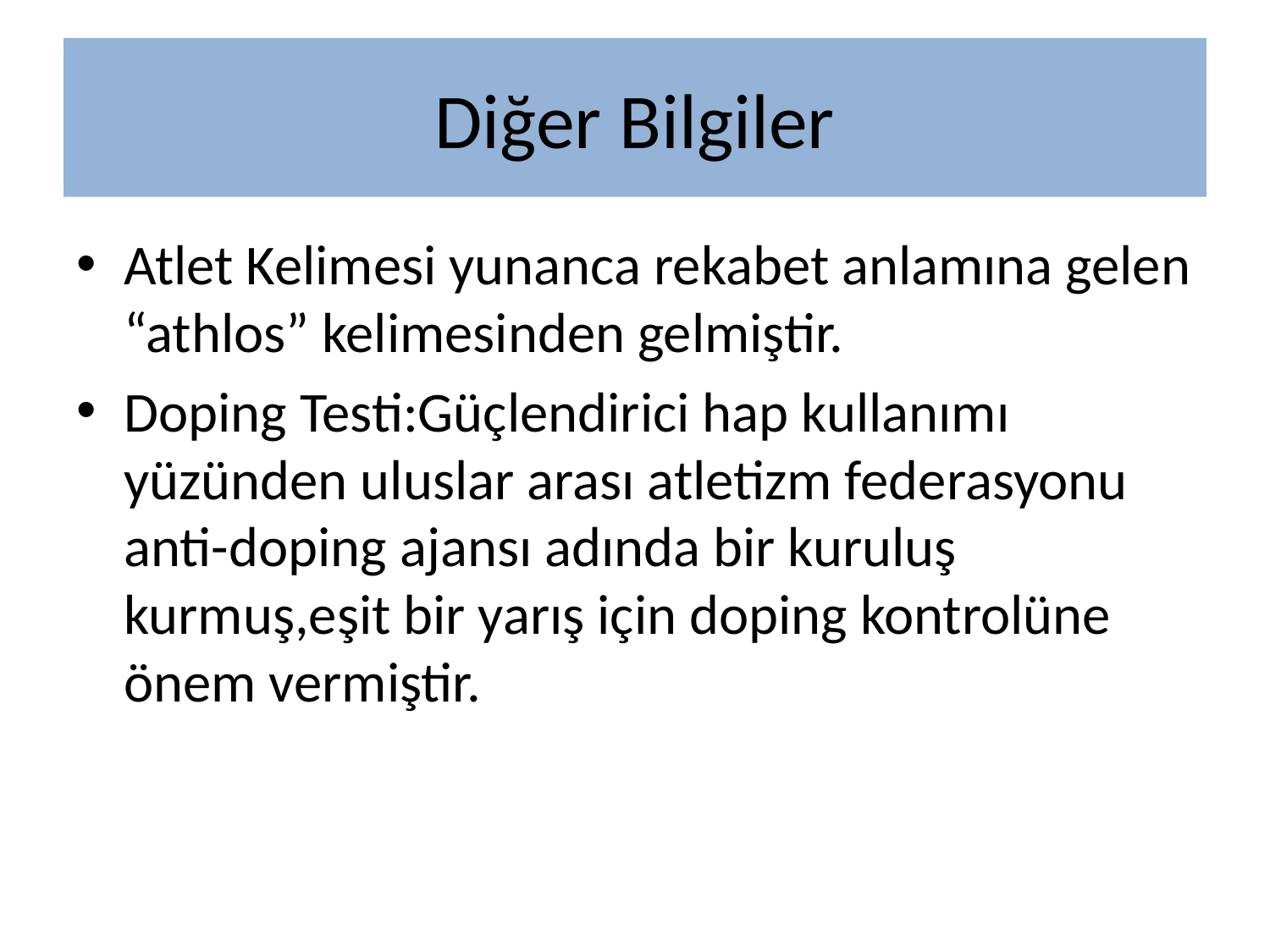

# Diğer Bilgiler
Atlet Kelimesi yunanca rekabet anlamına gelen “athlos” kelimesinden gelmiştir.
Doping Testi:Güçlendirici hap kullanımı yüzünden uluslar arası atletizm federasyonu anti-doping ajansı adında bir kuruluş kurmuş,eşit bir yarış için doping kontrolüne önem vermiştir.